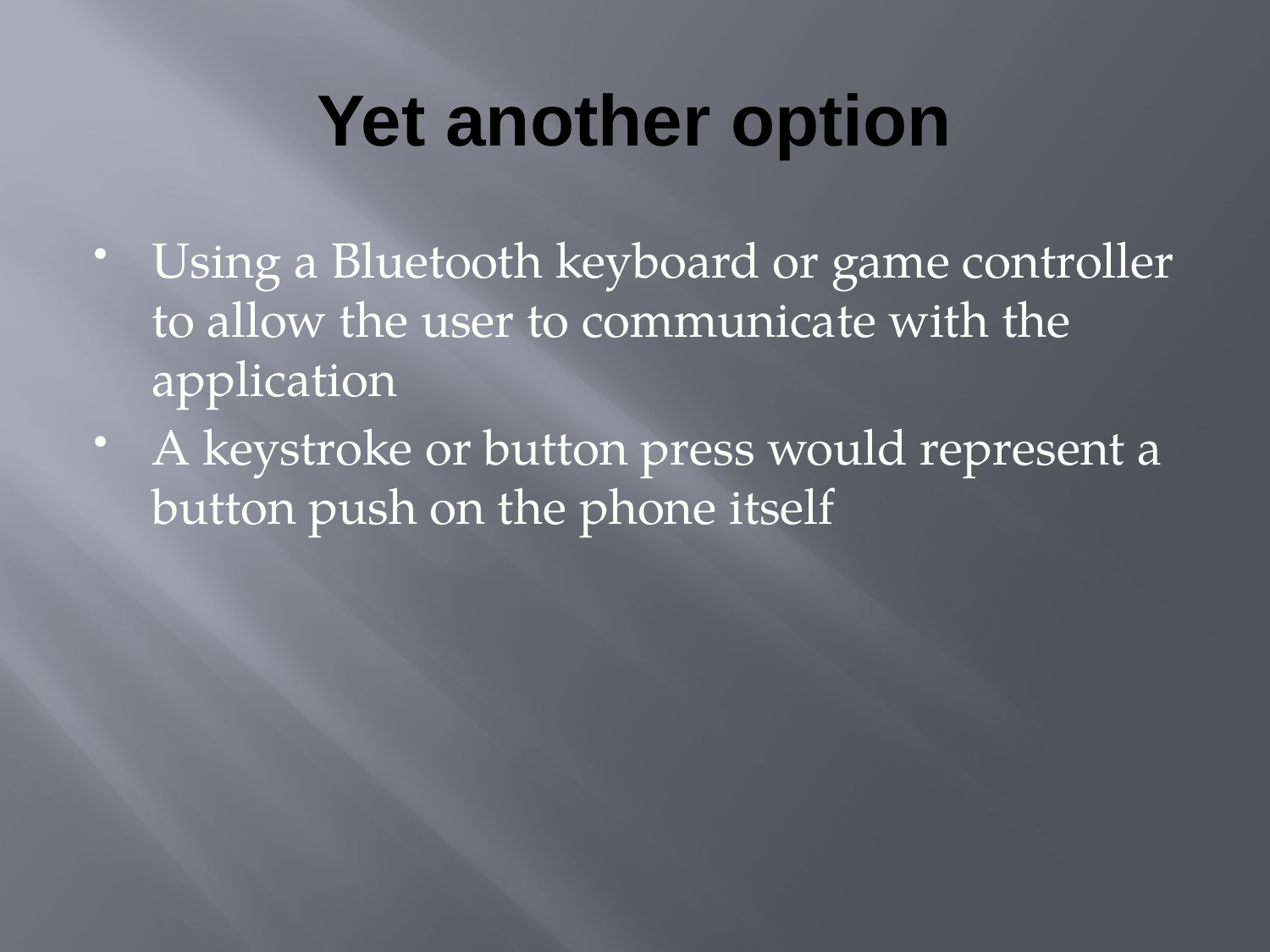

# Yet another option
Using a Bluetooth keyboard or game controller to allow the user to communicate with the application
A keystroke or button press would represent a button push on the phone itself